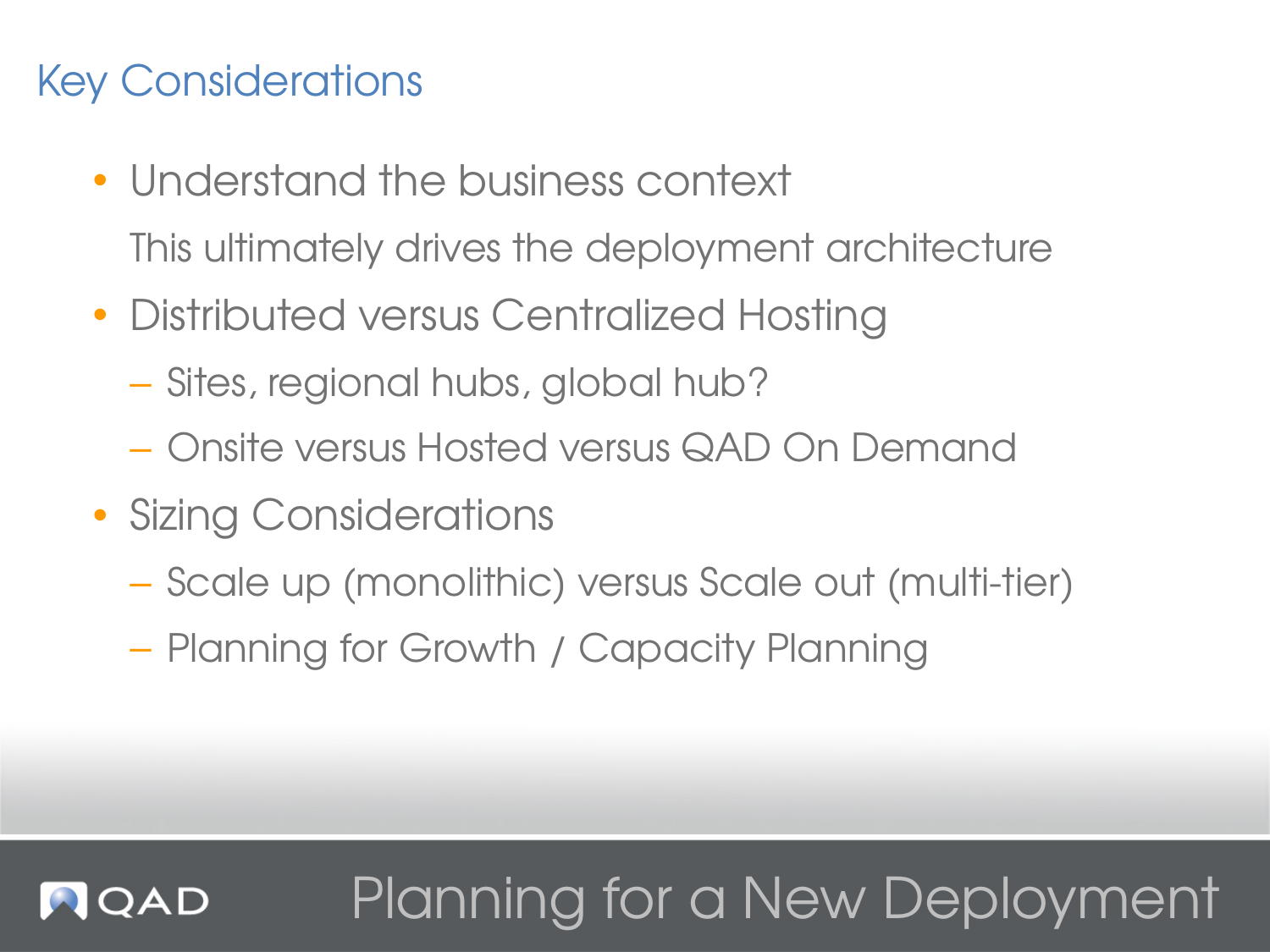

Key Considerations
Understand the business context
This ultimately drives the deployment architecture
Distributed versus Centralized Hosting
Sites, regional hubs, global hub?
Onsite versus Hosted versus QAD On Demand
Sizing Considerations
Scale up (monolithic) versus Scale out (multi-tier)
Planning for Growth / Capacity Planning

# Planning for a New Deployment